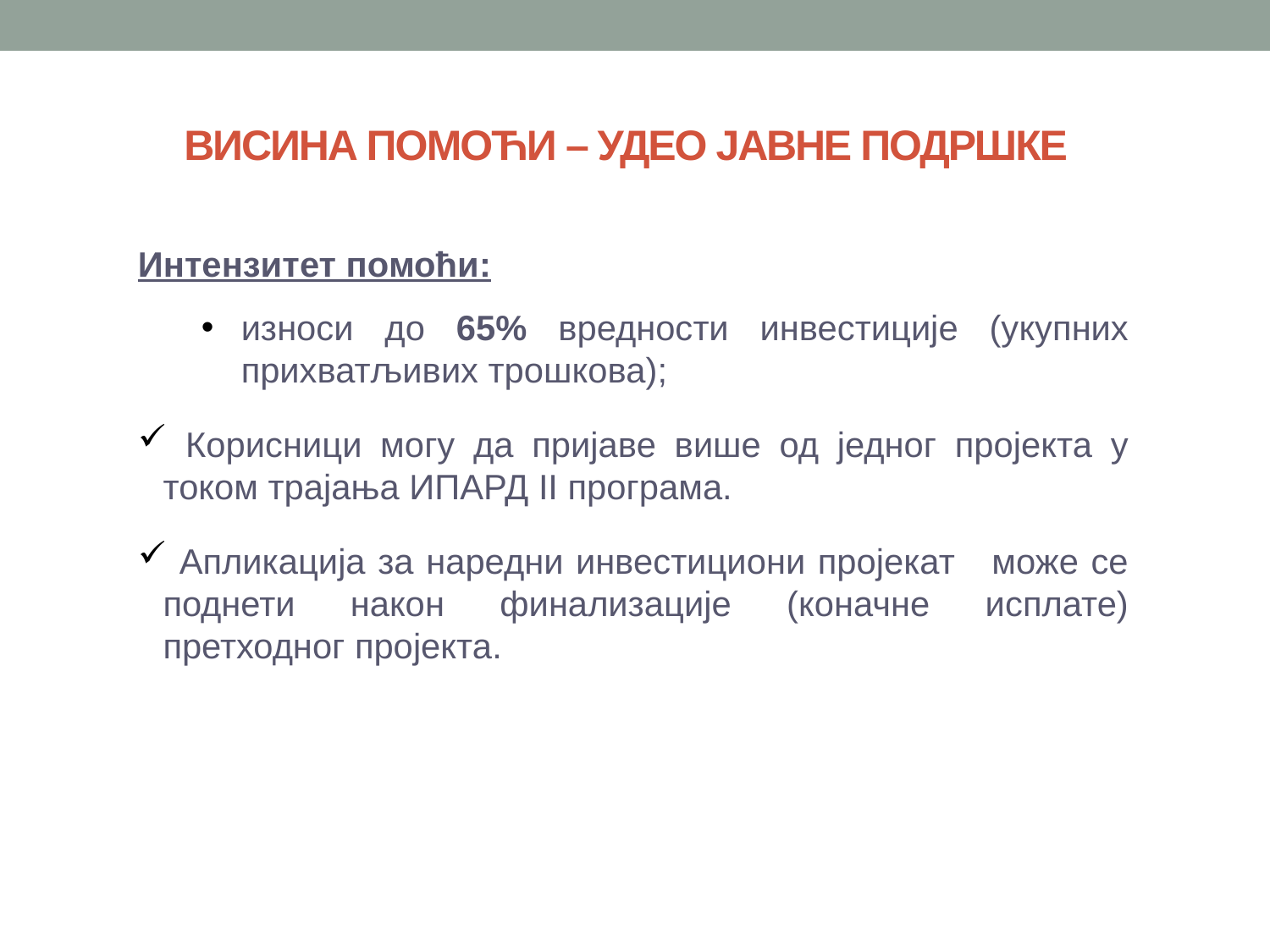

Висина помоћи – удео јавне подршке
Интензитет помоћи:
износи до 65% вредности инвестиције (укупних прихватљивих трошкова);
 Корисници могу да пријаве више од једног пројекта у током трајања ИПАРД II програма.
 Апликација за наредни инвестициони пројекат   може се поднети након финализације (коначне исплате) претходног пројекта.